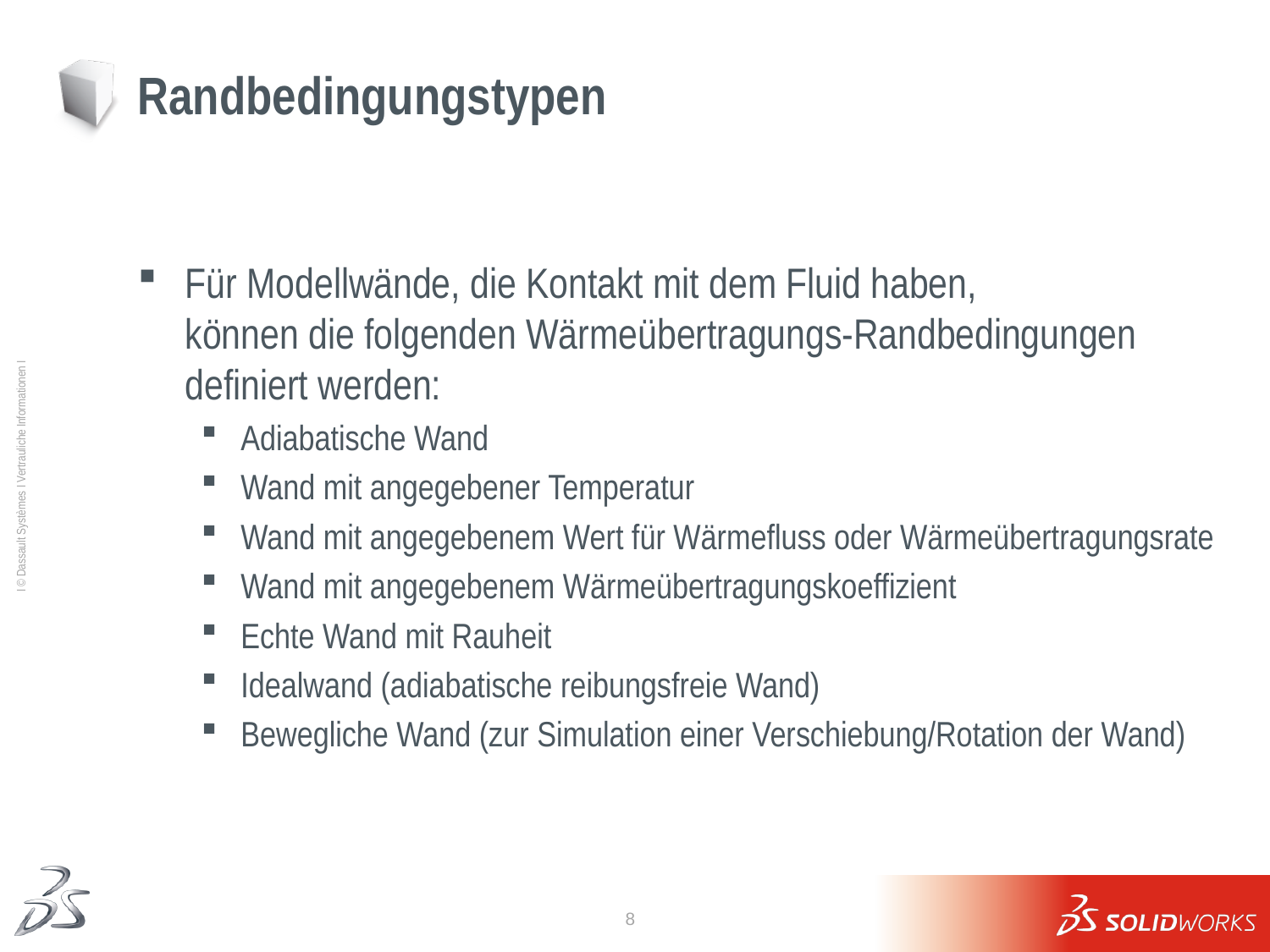

# Randbedingungstypen
Für Modellwände, die Kontakt mit dem Fluid haben,
können die folgenden Wärmeübertragungs-Randbedingungen definiert werden:
Adiabatische Wand
Wand mit angegebener Temperatur
Wand mit angegebenem Wert für Wärmefluss oder Wärmeübertragungsrate
Wand mit angegebenem Wärmeübertragungskoeffizient
Echte Wand mit Rauheit
Idealwand (adiabatische reibungsfreie Wand)
Bewegliche Wand (zur Simulation einer Verschiebung/Rotation der Wand)